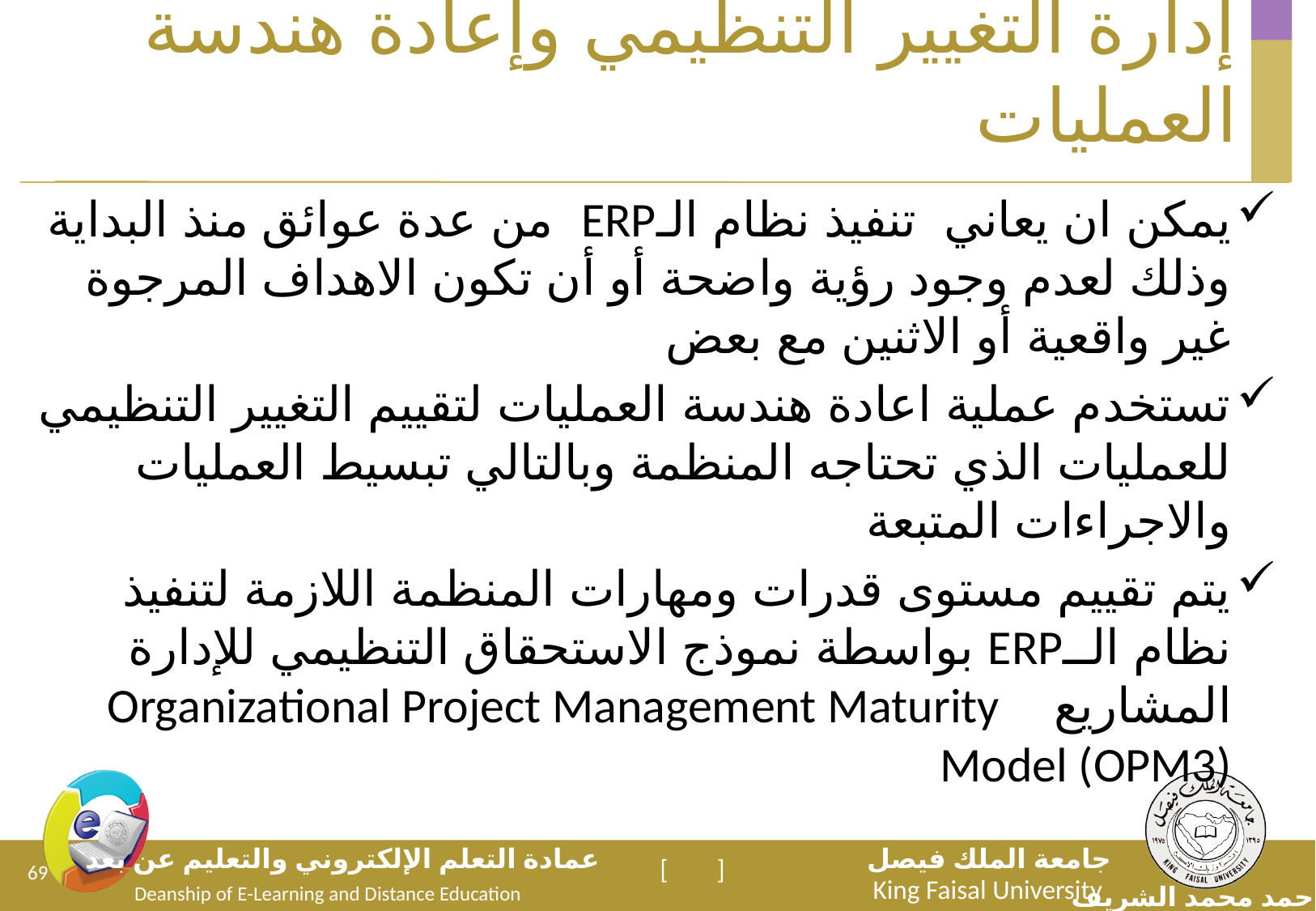

# إدارة التغيير التنظيمي وإعادة هندسة العمليات
يمكن ان يعاني  تنفيذ نظام الـERP  من عدة عوائق منذ البداية وذلك لعدم وجود رؤية واضحة أو أن تكون الاهداف المرجوة غير واقعية أو الاثنين مع بعض
تستخدم عملية اعادة هندسة العمليات لتقييم التغيير التنظيمي للعمليات الذي تحتاجه المنظمة وبالتالي تبسيط العمليات والاجراءات المتبعة
يتم تقييم مستوى قدرات ومهارات المنظمة اللازمة لتنفيذ نظام الــERP بواسطة نموذج الاستحقاق التنظيمي للإدارة المشاريع    Organizational Project Management Maturity Model (OPM3)

69